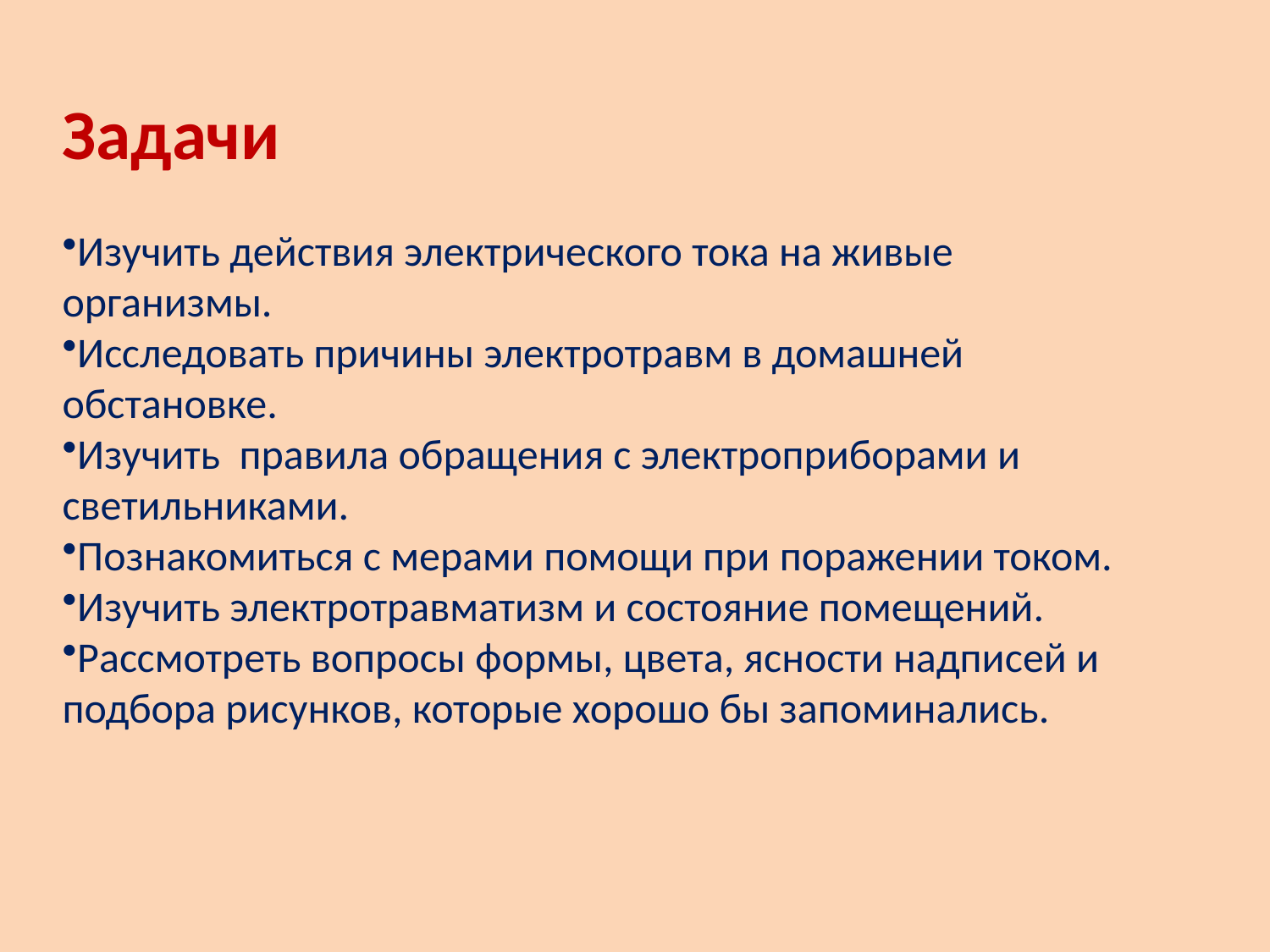

Задачи

Изучить действия электрического тока на живые организмы.
Исследовать причины электротравм в домашней обстановке.
Изучить  правила обращения с электроприборами и светильниками.
Познакомиться с мерами помощи при поражении током.
Изучить электротравматизм и состояние помещений.
Рассмотреть вопросы формы, цвета, ясности надписей и подбора рисунков, которые хорошо бы запоминались.